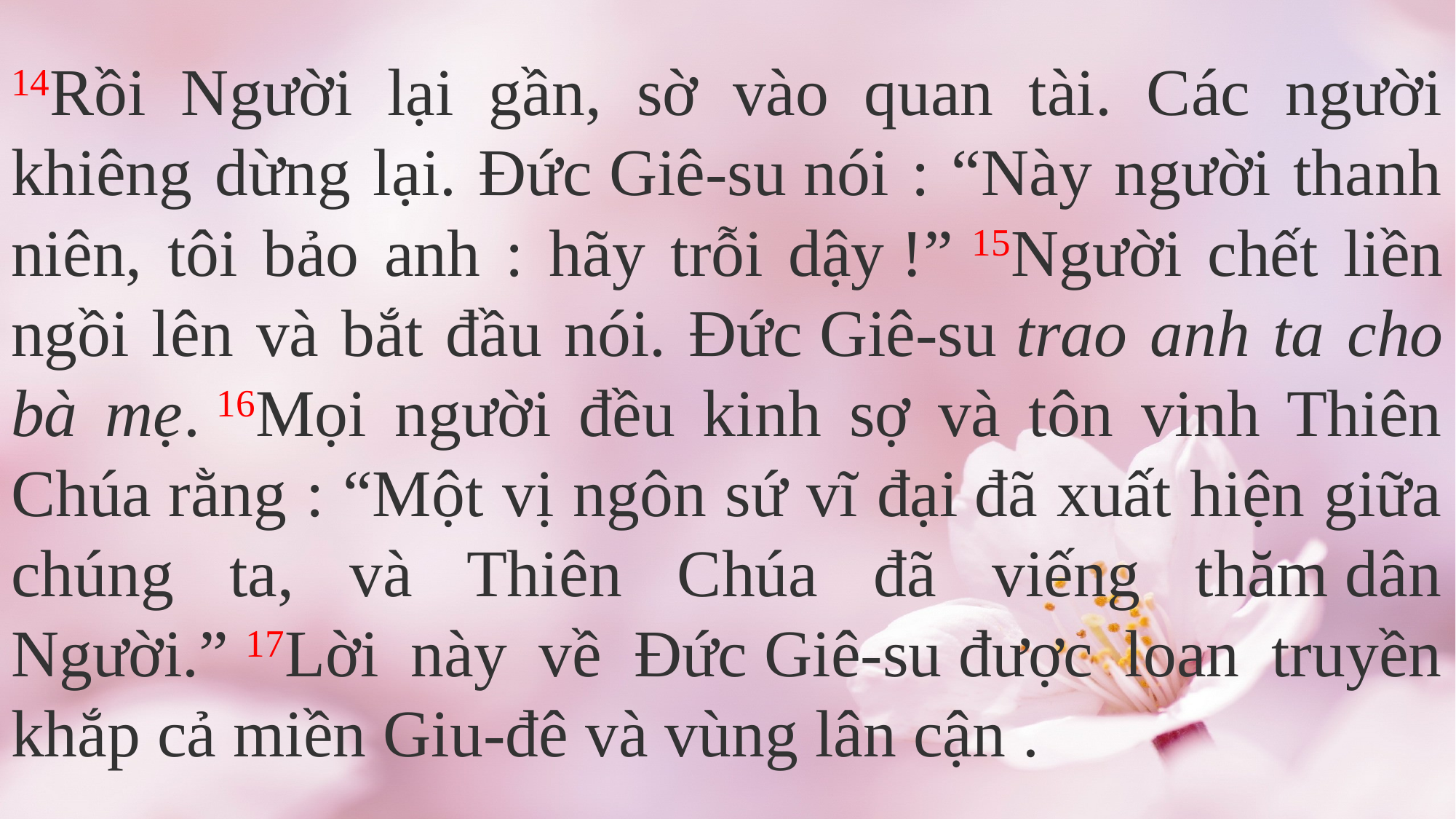

14Rồi Người lại gần, sờ vào quan tài. Các người khiêng dừng lại. Đức Giê-su nói : “Này người thanh niên, tôi bảo anh : hãy trỗi dậy !” 15Người chết liền ngồi lên và bắt đầu nói. Đức Giê-su trao anh ta cho bà mẹ. 16Mọi người đều kinh sợ và tôn vinh Thiên Chúa rằng : “Một vị ngôn sứ vĩ đại đã xuất hiện giữa chúng ta, và Thiên Chúa đã viếng thăm dân Người.” 17Lời này về Đức Giê-su được loan truyền khắp cả miền Giu-đê và vùng lân cận .